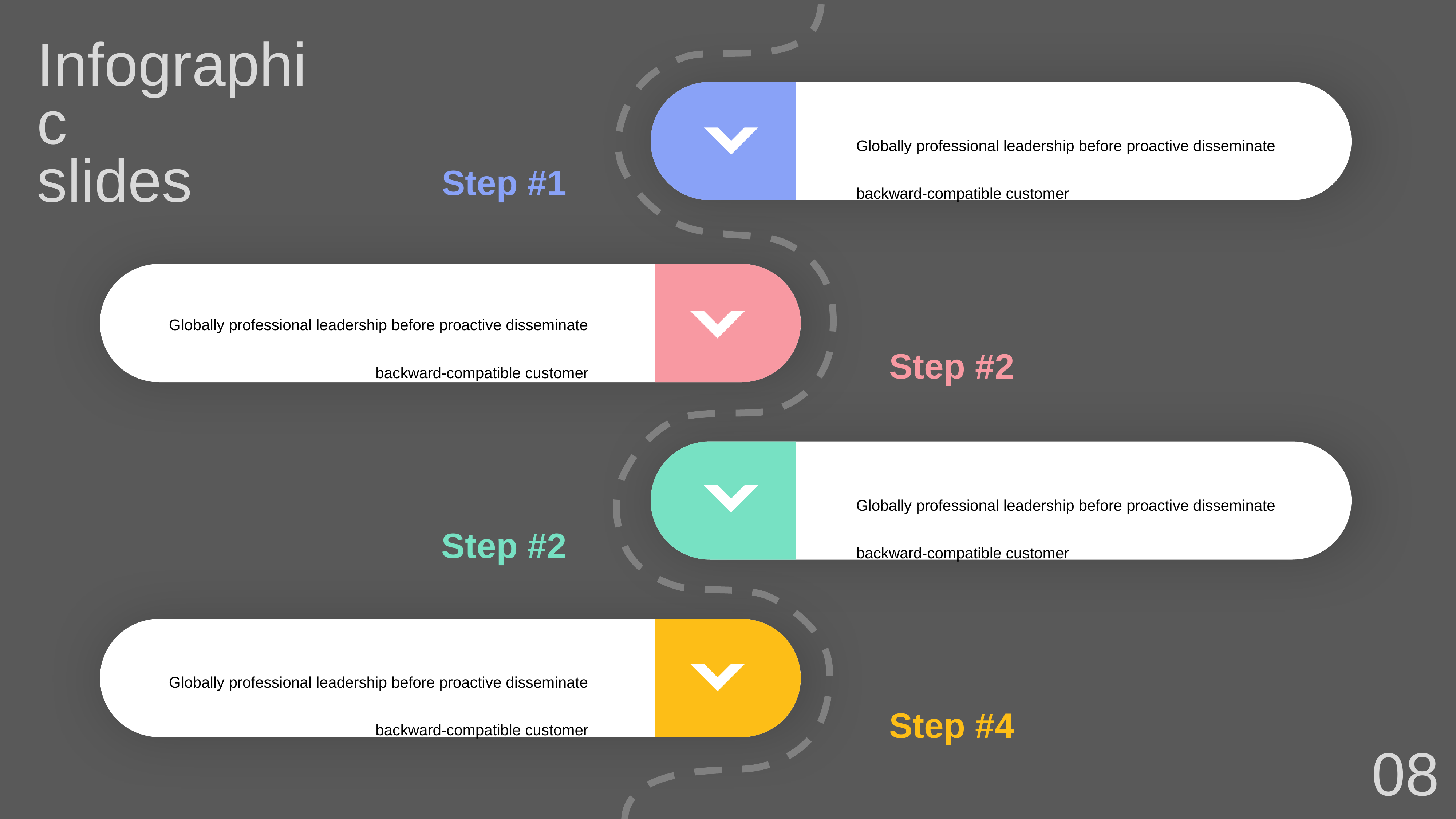

Infographic
slides

Step #1
Globally professional leadership before proactive disseminate backward-compatible customer

Globally professional leadership before proactive disseminate backward-compatible customer
Step #2

Globally professional leadership before proactive disseminate backward-compatible customer
Step #2

Globally professional leadership before proactive disseminate backward-compatible customer
Step #4
08.